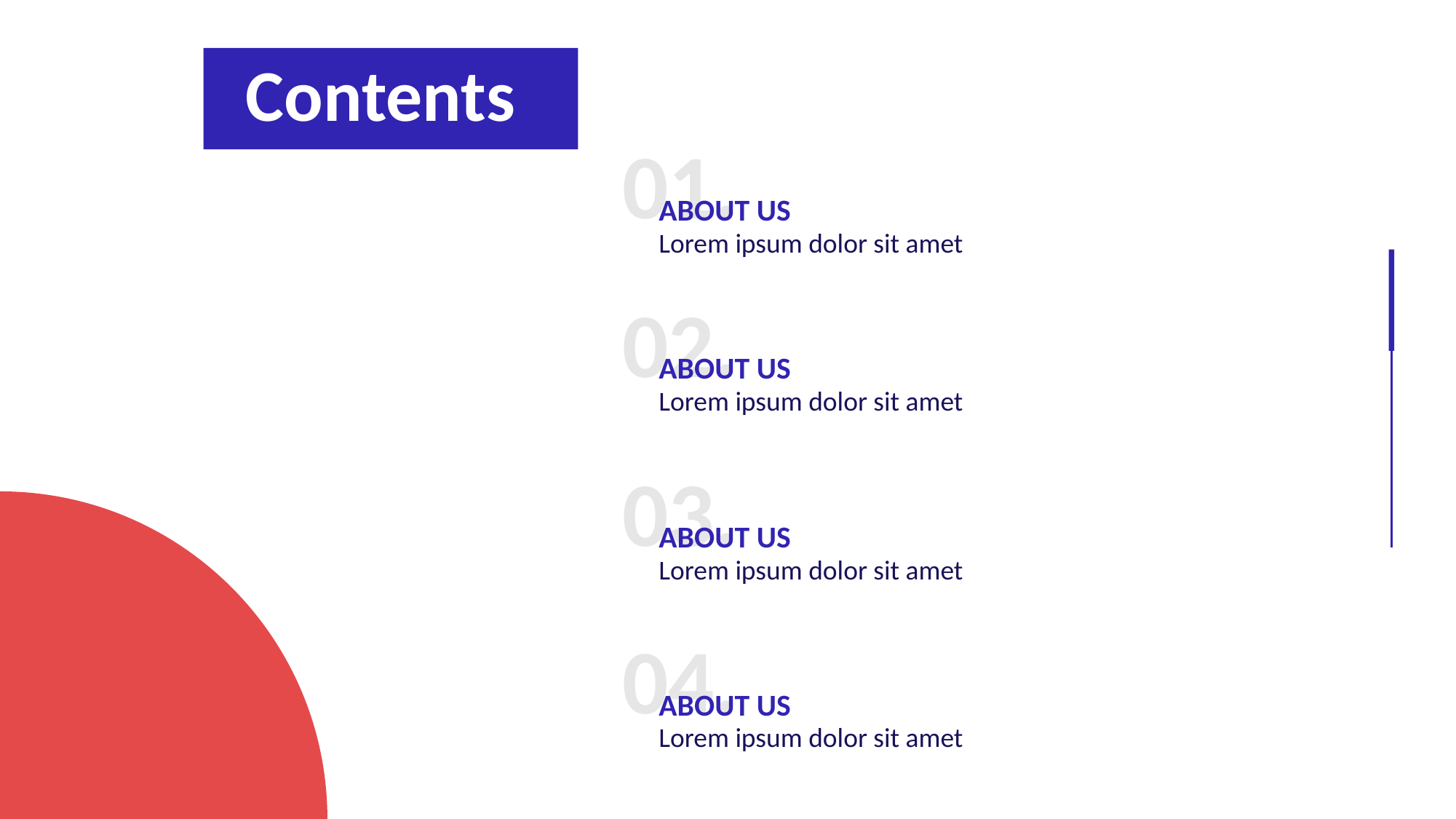

Contents
01.

ABOUT US
Lorem ipsum dolor sit amet

02.
ABOUT US
Lorem ipsum dolor sit amet
03.
ABOUT US
Lorem ipsum dolor sit amet
04.
ABOUT US
Lorem ipsum dolor sit amet